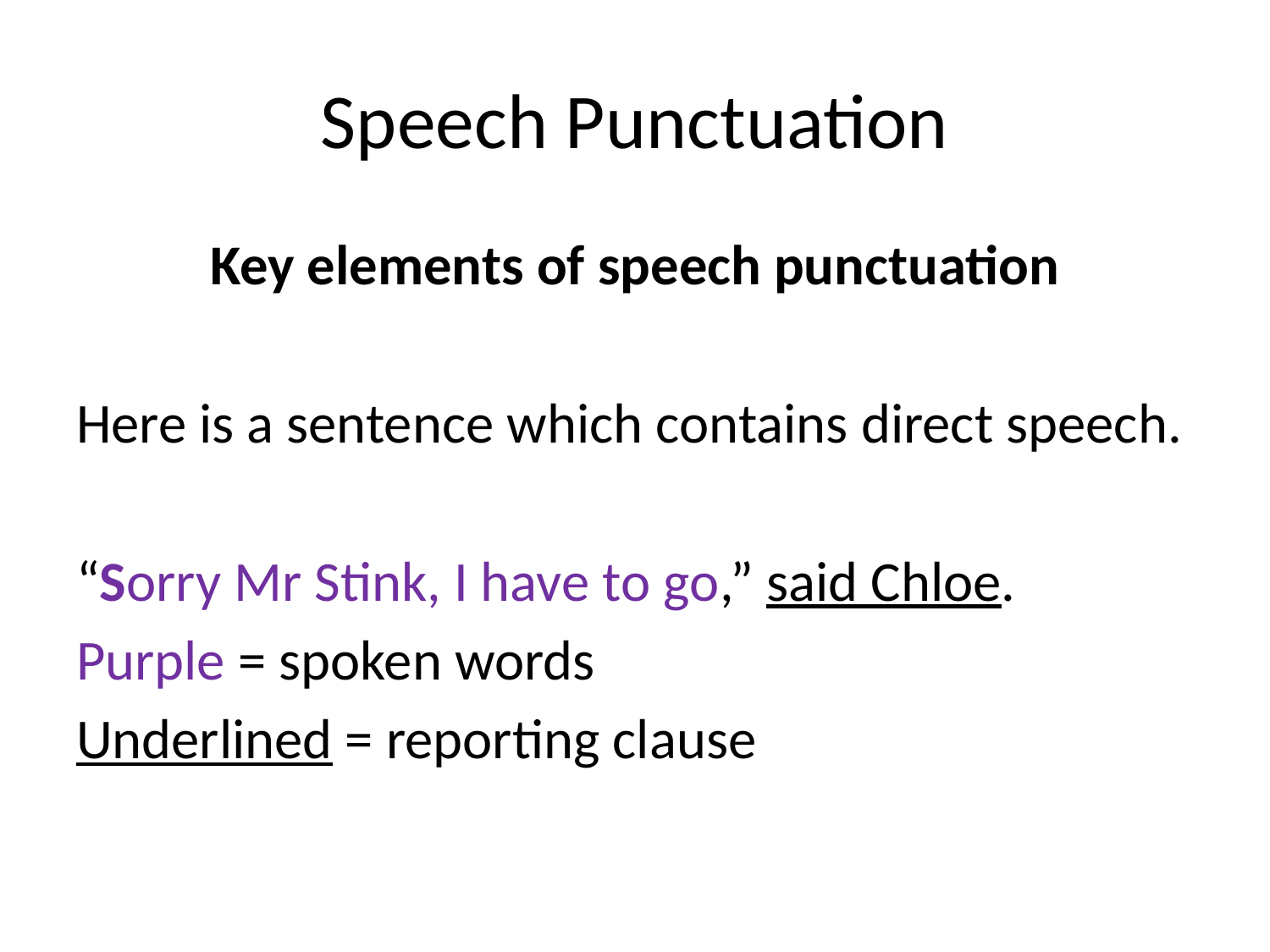

# Speech Punctuation
Key elements of speech punctuation

Here is a sentence which contains direct speech.

“Sorry Mr Stink, I have to go,” said Chloe.
Purple = spoken words
Underlined = reporting clause